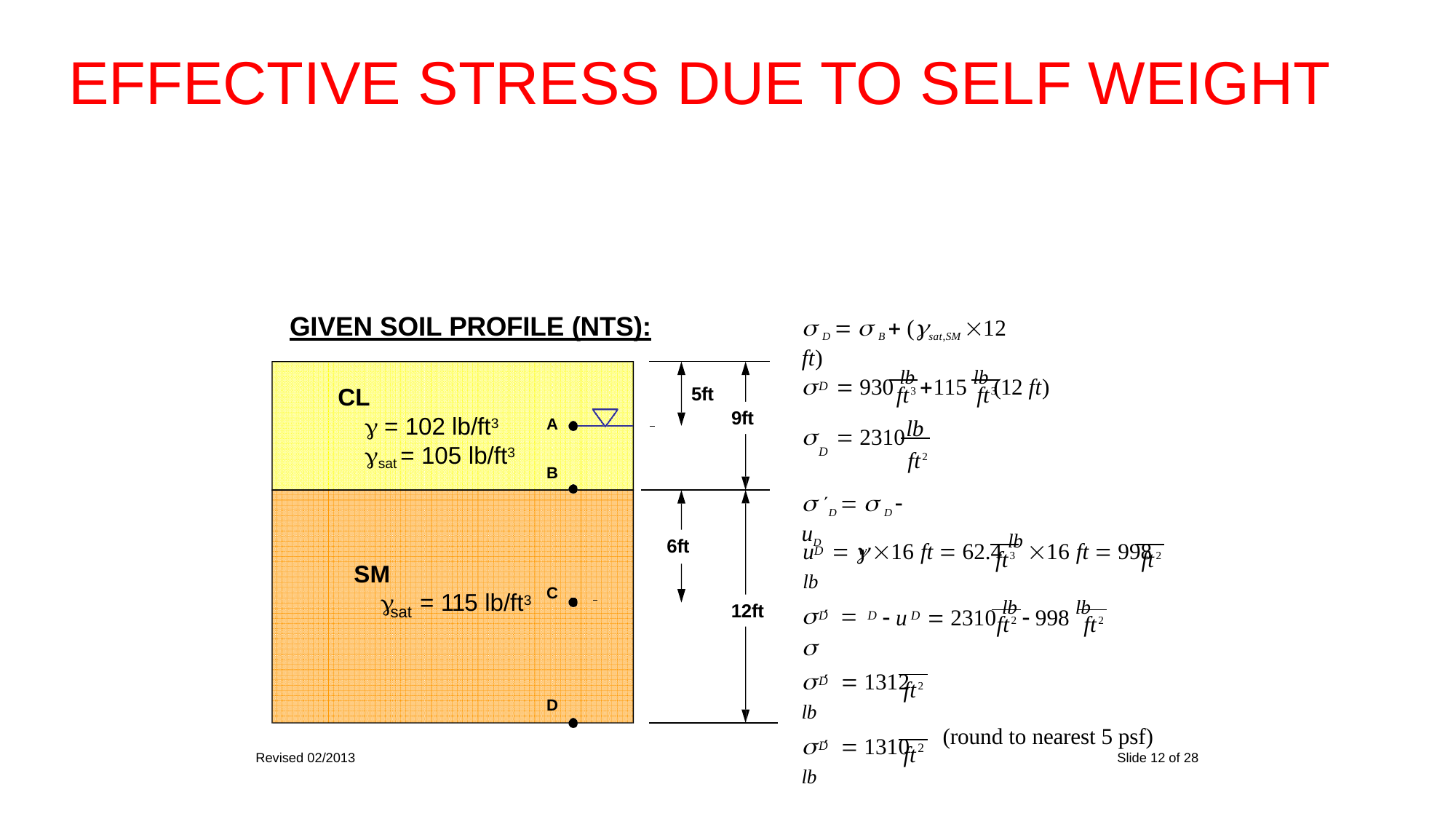

Effective Stress due to self weight
GIVEN SOIL PROFILE (NTS):
σ D = σ B + (γsat,SM ×12 ft)
σ	= 930 lb +115 lb (12 ft)

D
5ft
 		9ft
ft3
ft3
σ	= 2310
ft2

CL
γ = 102 lb/ft3
γsat = 105 lb/ft3

 lb
A

D
B
σ ′D = σ D − uD

u	= γ	×16 ft = 62.4 lb ×16 ft = 998 lb

6ft
D	w
ft3	ft2

SM
C

γ	= 115 lb/ft3
σ ′ = σ
− u	= 2310 lb − 998 lb

12ft

sat
D
D	D
ft2	ft2

σ ′ = 1312 lb
D
ft2

D

σ ′ = 1310 lb
(round to nearest 5 psf)
Slide 12 of 28

D
2
ft

Revised 02/2013